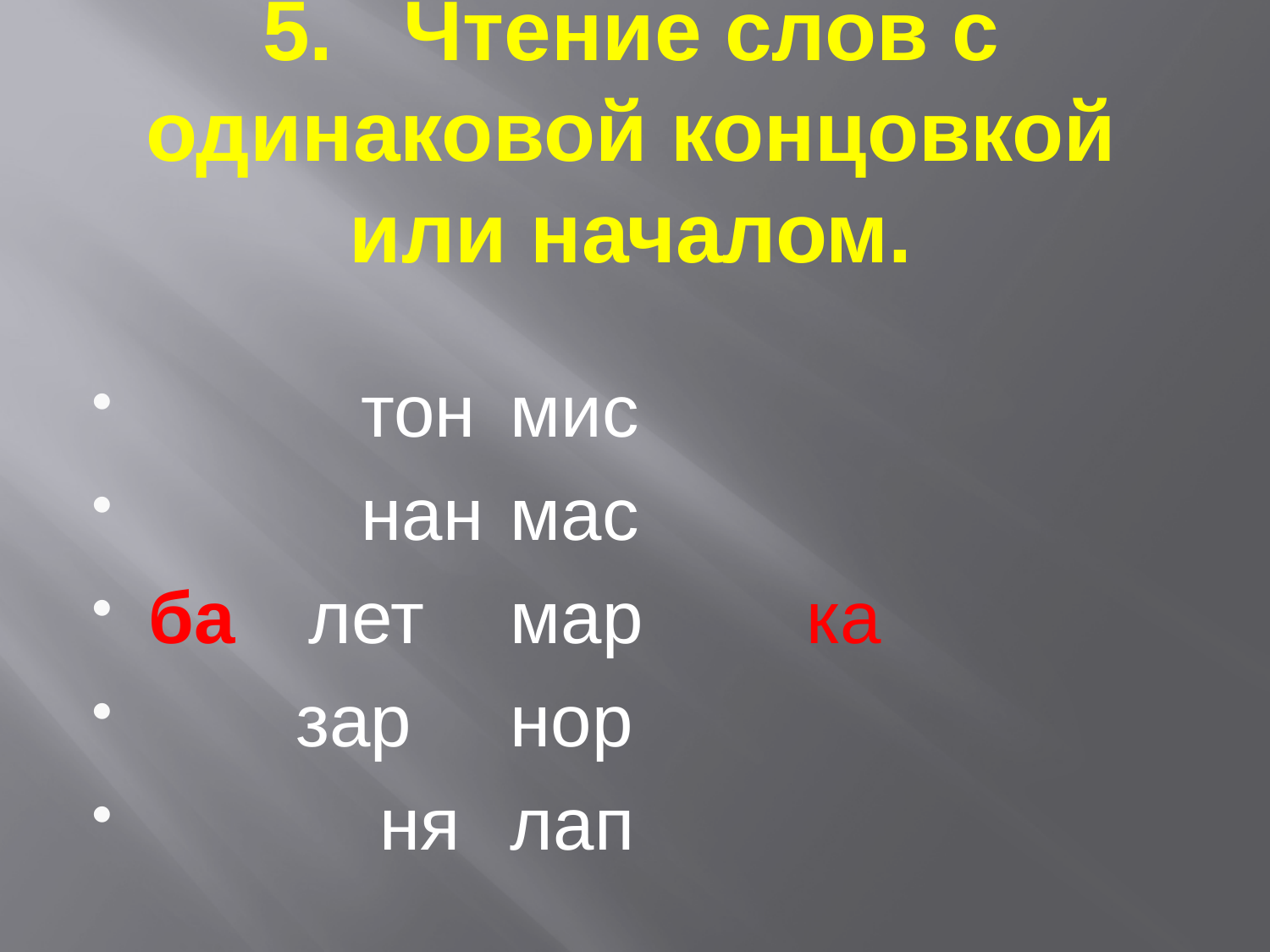

# 5.   Чтение слов с одинаковой концовкой или началом.
	     тон			мис
	     нан			мас
ба    лет			мар	   ка
        зар			нор
	      ня			лап